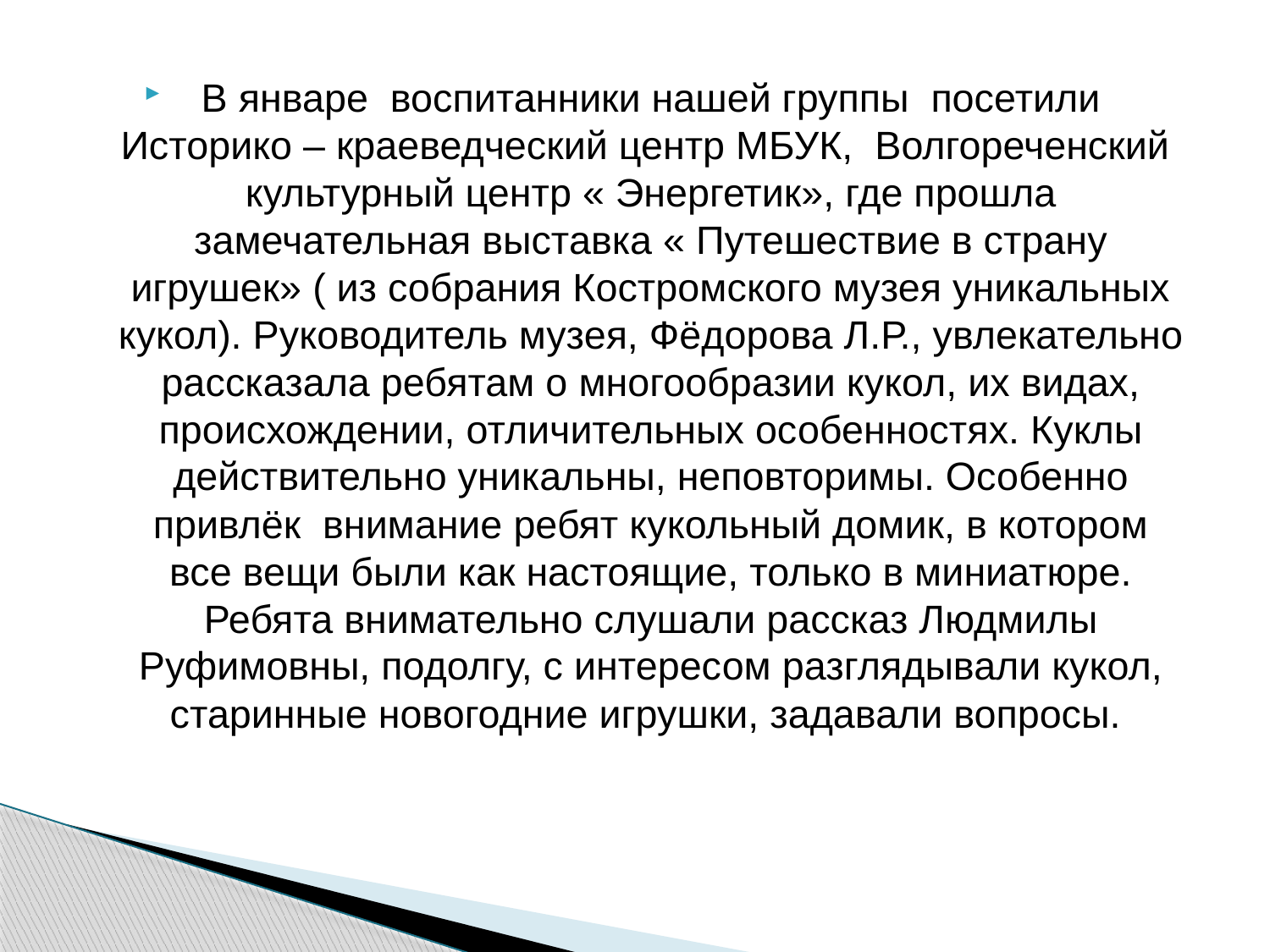

В январе  воспитанники нашей группы  посетили Историко – краеведческий центр МБУК,  Волгореченский  культурный центр « Энергетик», где прошла замечательная выставка « Путешествие в страну игрушек» ( из собрания Костромского музея уникальных кукол). Руководитель музея, Фёдорова Л.Р., увлекательно рассказала ребятам о многообразии кукол, их видах, происхождении, отличительных особенностях. Куклы действительно уникальны, неповторимы. Особенно привлёк  внимание ребят кукольный домик, в котором все вещи были как настоящие, только в миниатюре. Ребята внимательно слушали рассказ Людмилы Руфимовны, подолгу, с интересом разглядывали кукол, старинные новогодние игрушки, задавали вопросы.